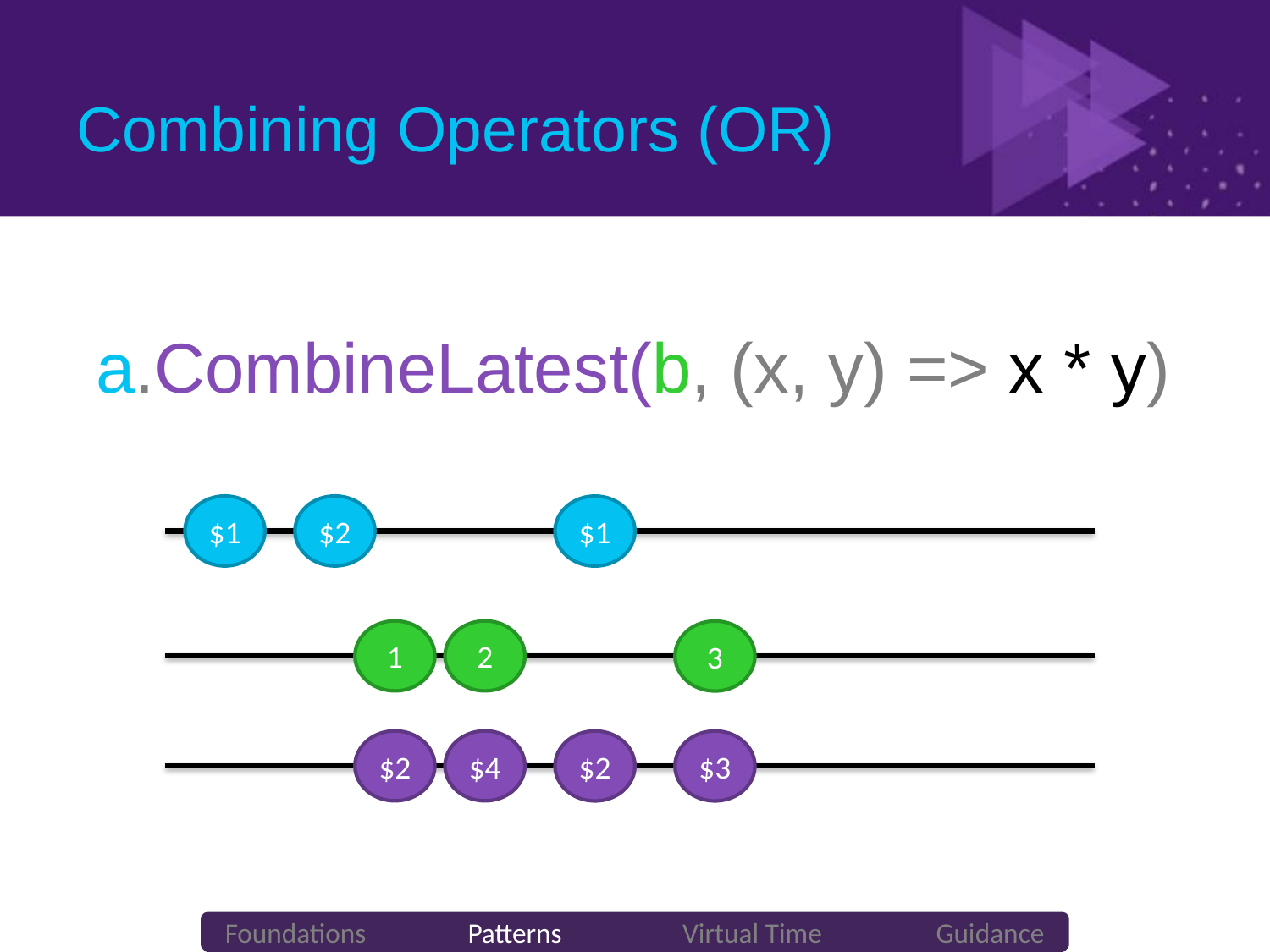

# Combining Operators (OR)
 a.CombineLatest(b, (x, y) => x * y)

$1
$2
$1
1
2
3
$2
$4
$2
$3
Theory
Foundations                Patterns                   Virtual Time                  Guidance